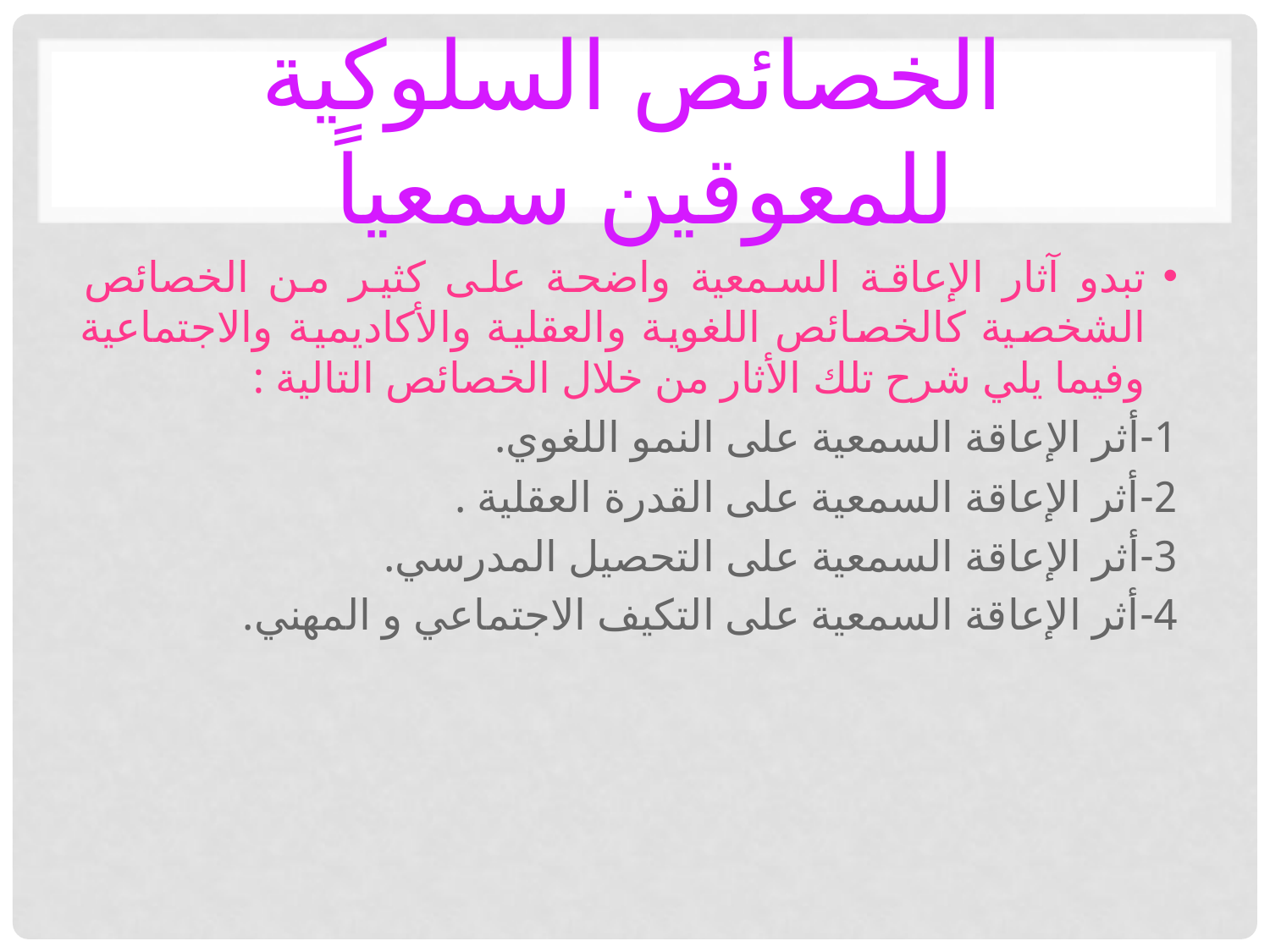

# الخصائص السلوكية للمعوقين سمعياً
تبدو آثار الإعاقة السمعية واضحة على كثير من الخصائص الشخصية كالخصائص اللغوية والعقلية والأكاديمية والاجتماعية وفيما يلي شرح تلك الأثار من خلال الخصائص التالية :
1-	أثر الإعاقة السمعية على النمو اللغوي.
2-	أثر الإعاقة السمعية على القدرة العقلية .
3-	أثر الإعاقة السمعية على التحصيل المدرسي.
4-	أثر الإعاقة السمعية على التكيف الاجتماعي و المهني.